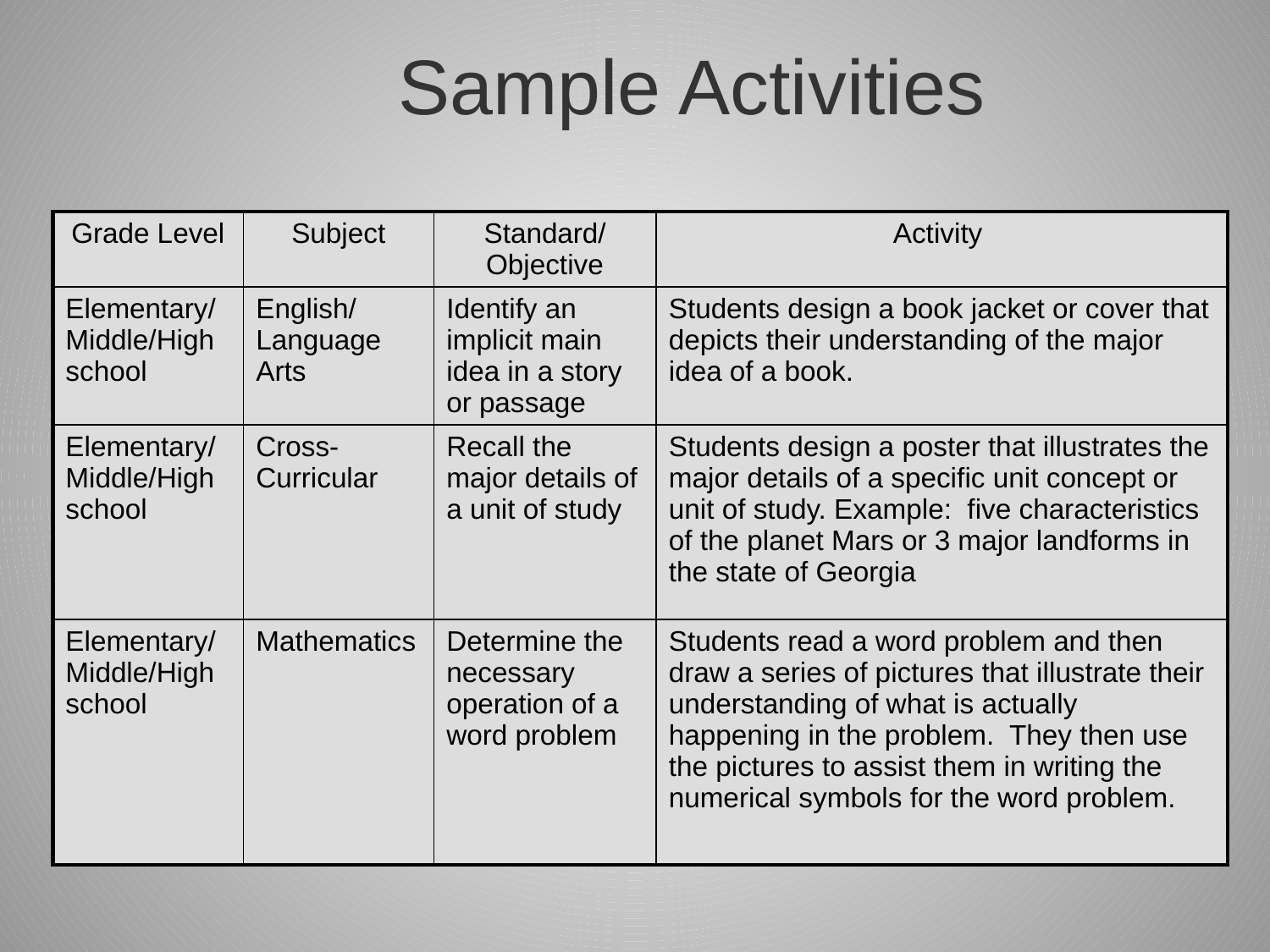

Sample Activities
| Grade Level | Subject | Standard/ Objective | Activity |
| --- | --- | --- | --- |
| Elementary/ Middle/High school | English/ Language Arts | Identify an implicit main idea in a story or passage | Students design a book jacket or cover that depicts their understanding of the major idea of a book. |
| Elementary/ Middle/High school | Cross-Curricular | Recall the major details of a unit of study | Students design a poster that illustrates the major details of a specific unit concept or unit of study. Example: five characteristics of the planet Mars or 3 major landforms in the state of Georgia |
| Elementary/ Middle/High school | Mathematics | Determine the necessary operation of a word problem | Students read a word problem and then draw a series of pictures that illustrate their understanding of what is actually happening in the problem. They then use the pictures to assist them in writing the numerical symbols for the word problem. |